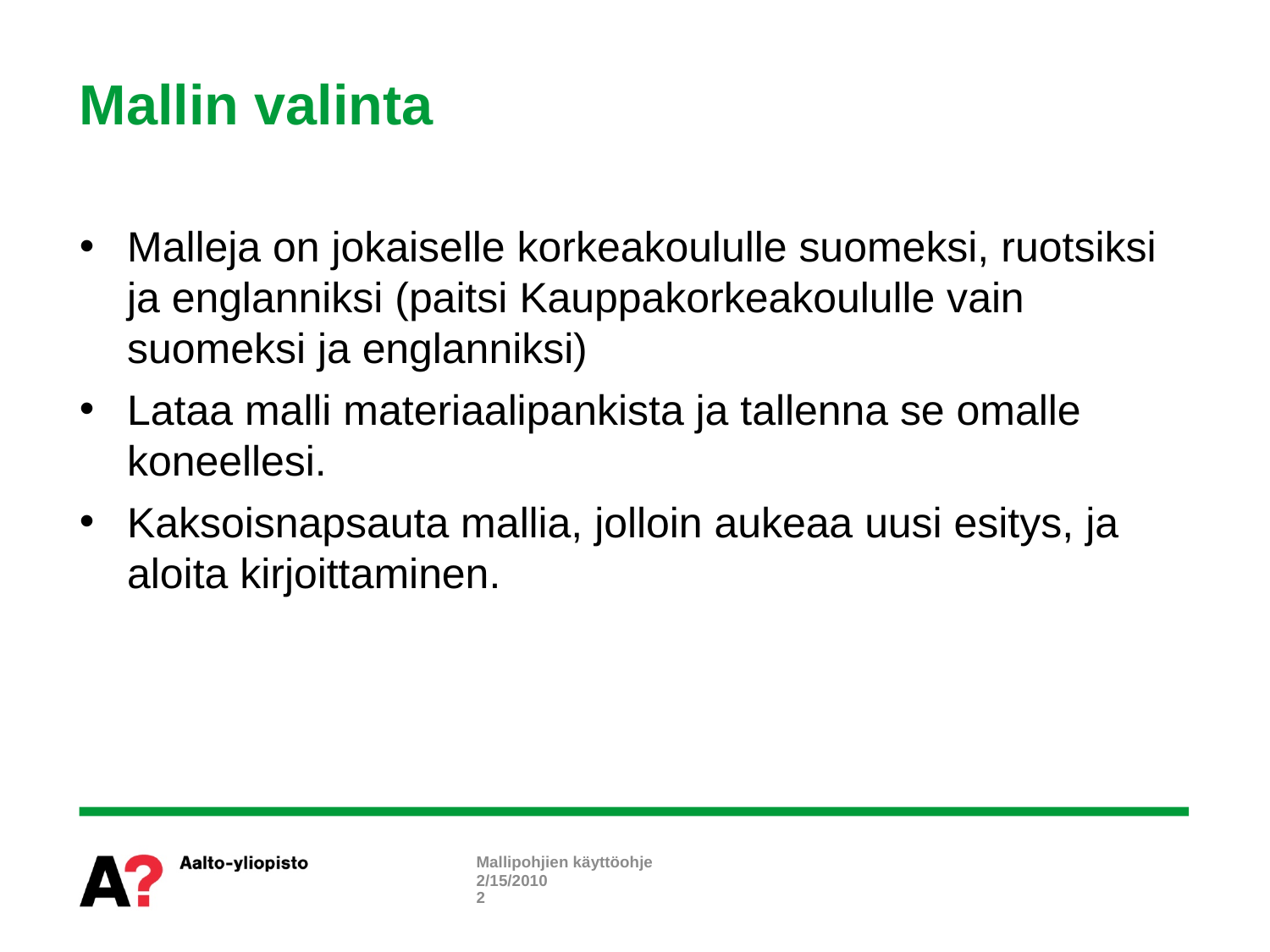

# Mallin valinta
Malleja on jokaiselle korkeakoululle suomeksi, ruotsiksi ja englanniksi (paitsi Kauppakorkeakoululle vain suomeksi ja englanniksi)
Lataa malli materiaalipankista ja tallenna se omalle koneellesi.
Kaksoisnapsauta mallia, jolloin aukeaa uusi esitys, ja aloita kirjoittaminen.
Mallipohjien käyttöohje

2/15/2010
2